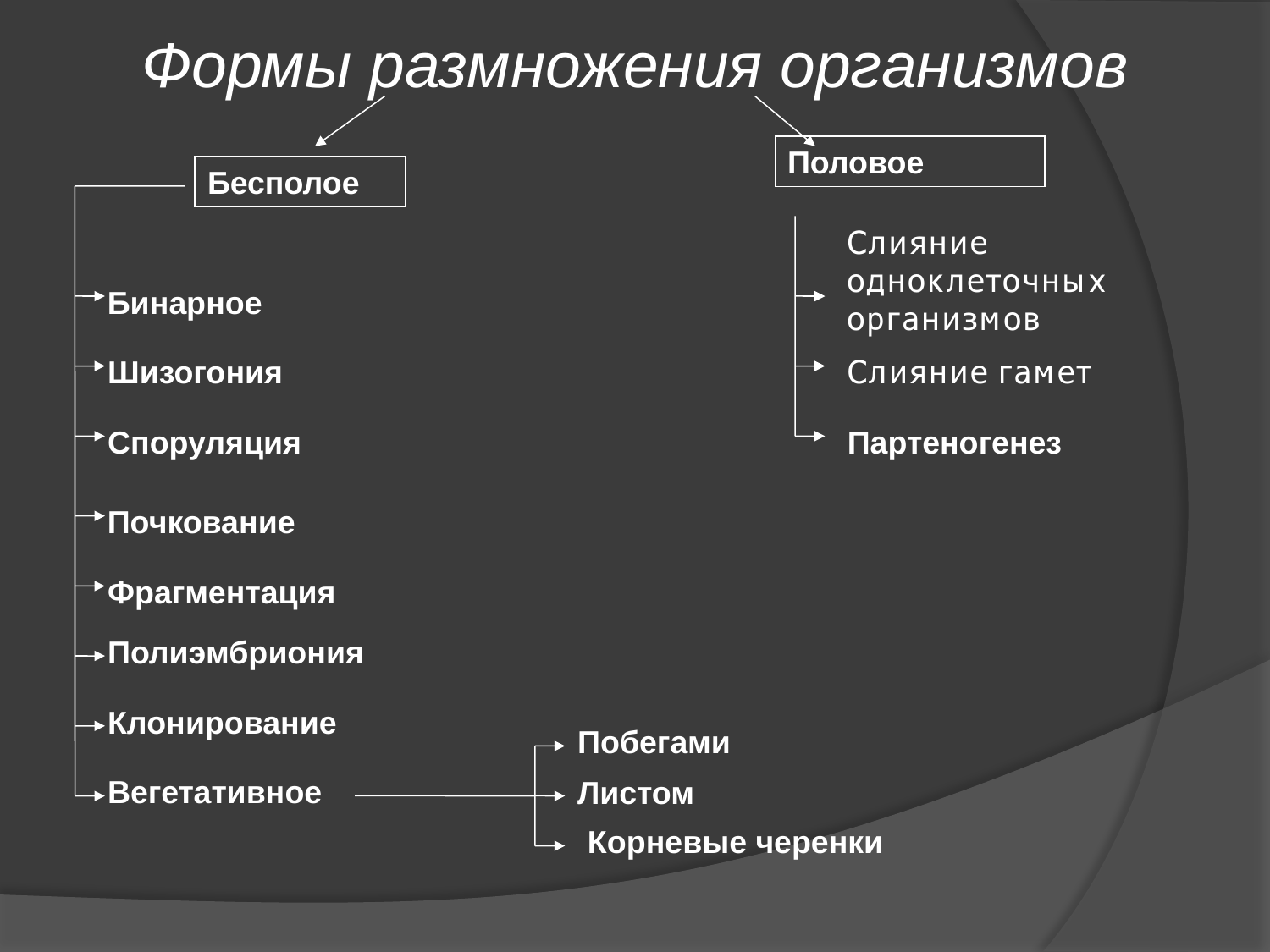

Формы размножения организмов

Половое
Бесполое

Слияние одноклеточных организмов

Бинарное

Шизогония
Слияние гамет

Споруляция
Партеногенез

Почкование

Фрагментация

Полиэмбриония

Клонирование
Побегами

Вегетативное
Листом

Корневые черенки